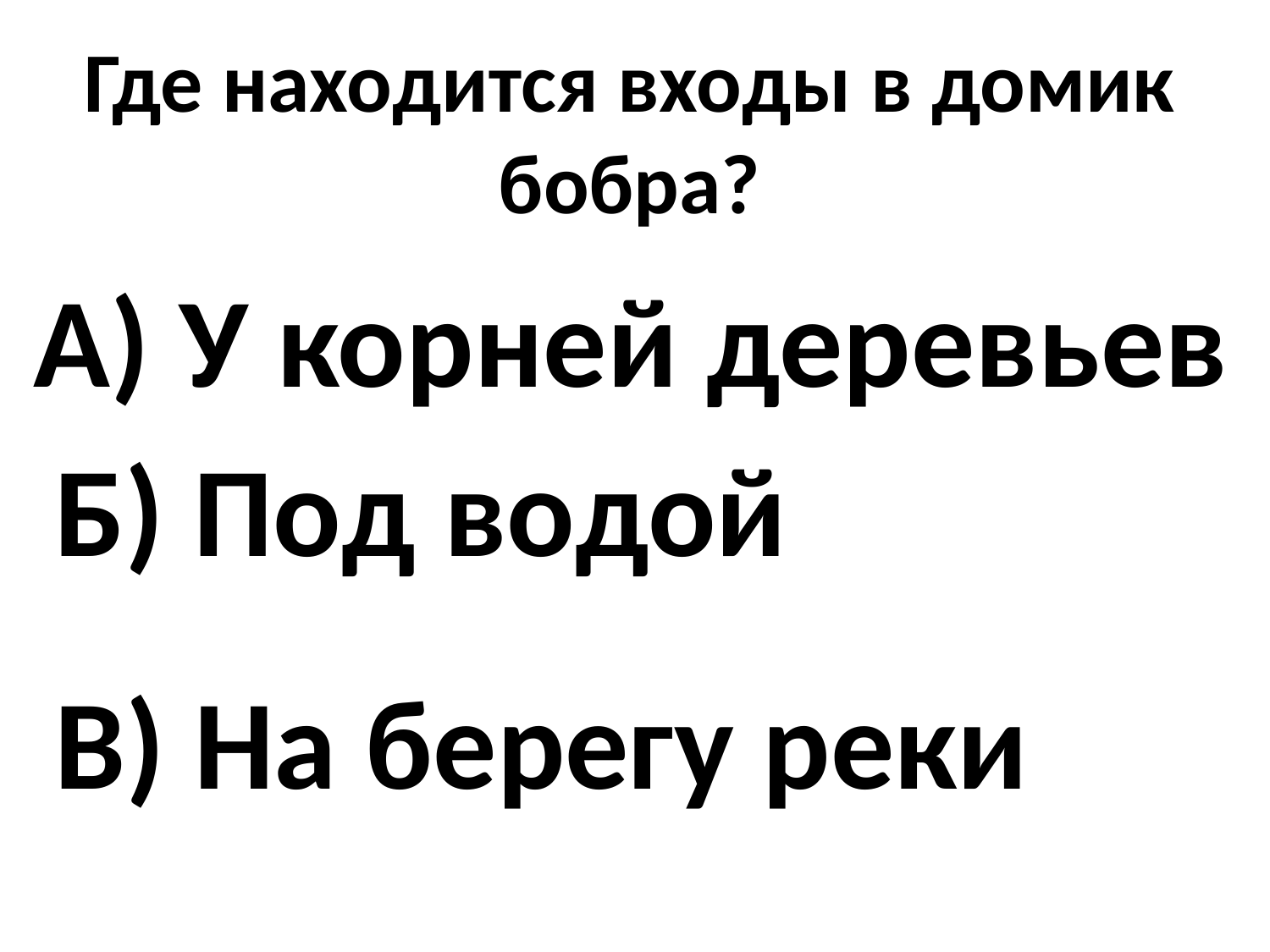

Где находится входы в домик бобра?
А) У корней деревьев
Б) Под водой
В) На берегу реки